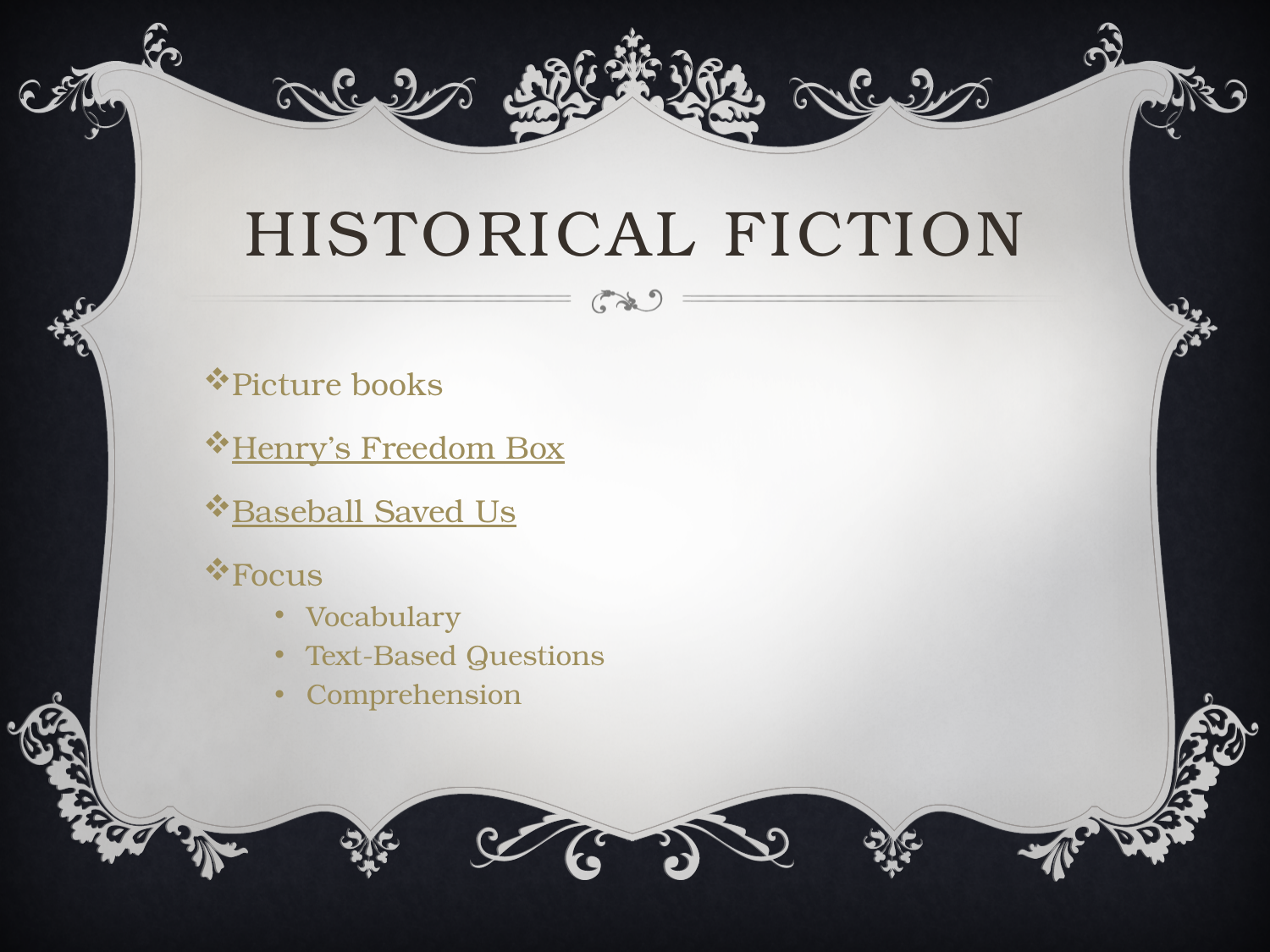

# Historical Fiction
Picture books
Henry’s Freedom Box
Baseball Saved Us
Focus
Vocabulary
Text-Based Questions
Comprehension